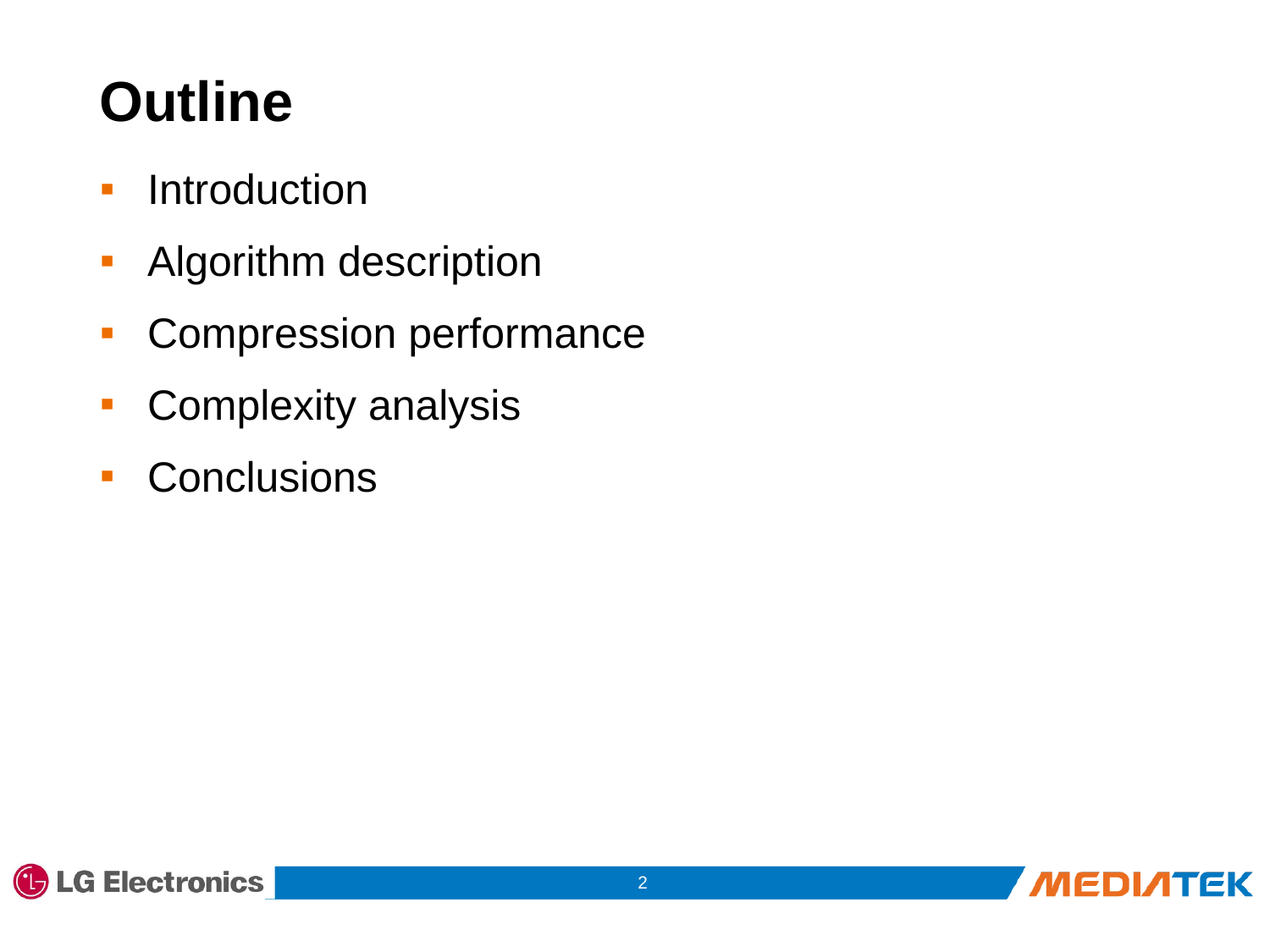

# Outline
Introduction
Algorithm description
Compression performance
Complexity analysis
Conclusions
2